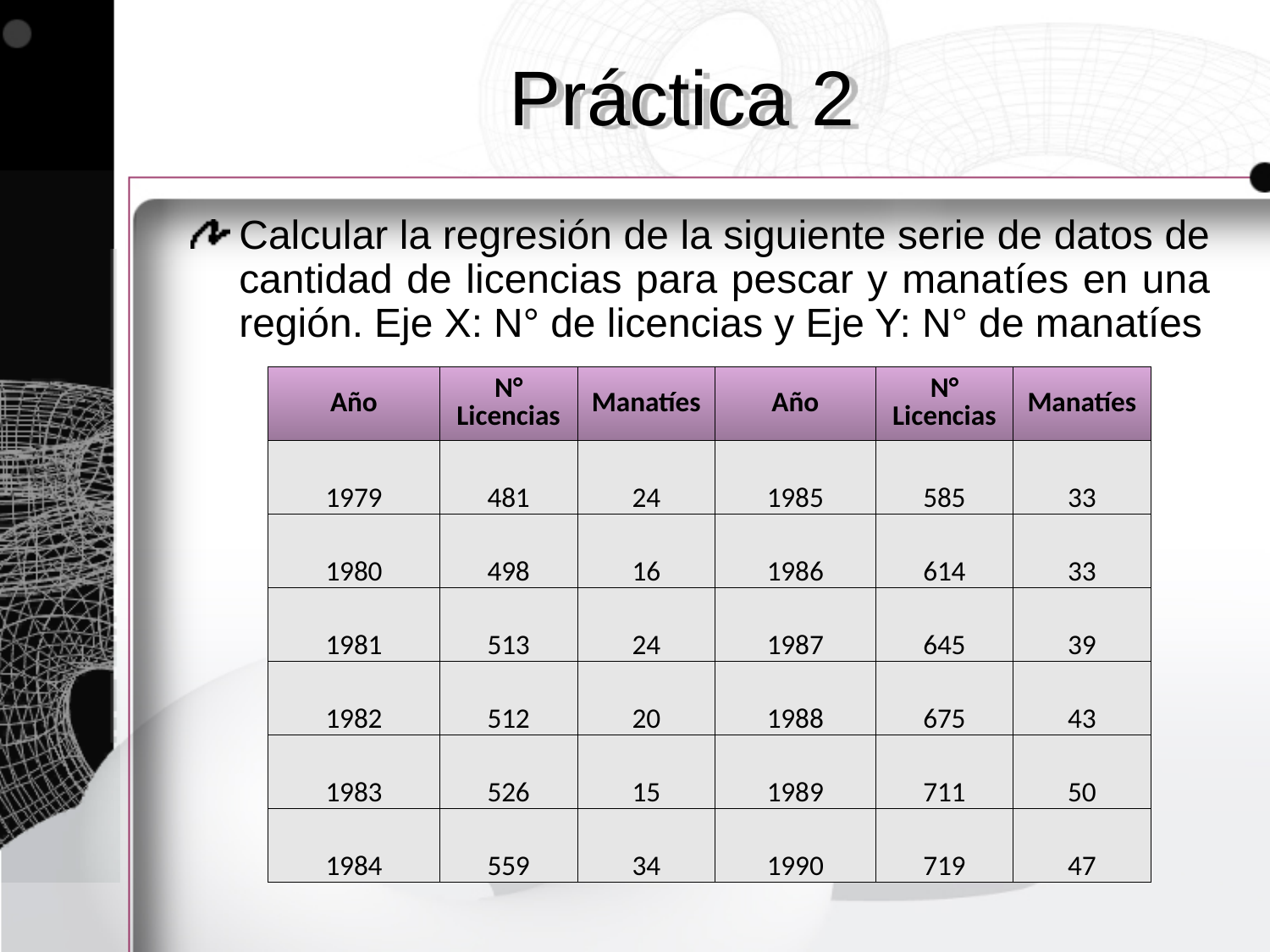

# Práctica 2

Calcular la regresión de la siguiente serie de datos de cantidad de licencias para pescar y manatíes en una región. Eje X: N° de licencias y Eje Y: N° de manatíes
| Año | N° Licencias | Manatíes | Año | N° Licencias | Manatíes |
| --- | --- | --- | --- | --- | --- |
| 1979 | 481 | 24 | 1985 | 585 | 33 |
| 1980 | 498 | 16 | 1986 | 614 | 33 |
| 1981 | 513 | 24 | 1987 | 645 | 39 |
| 1982 | 512 | 20 | 1988 | 675 | 43 |
| 1983 | 526 | 15 | 1989 | 711 | 50 |
| 1984 | 559 | 34 | 1990 | 719 | 47 |